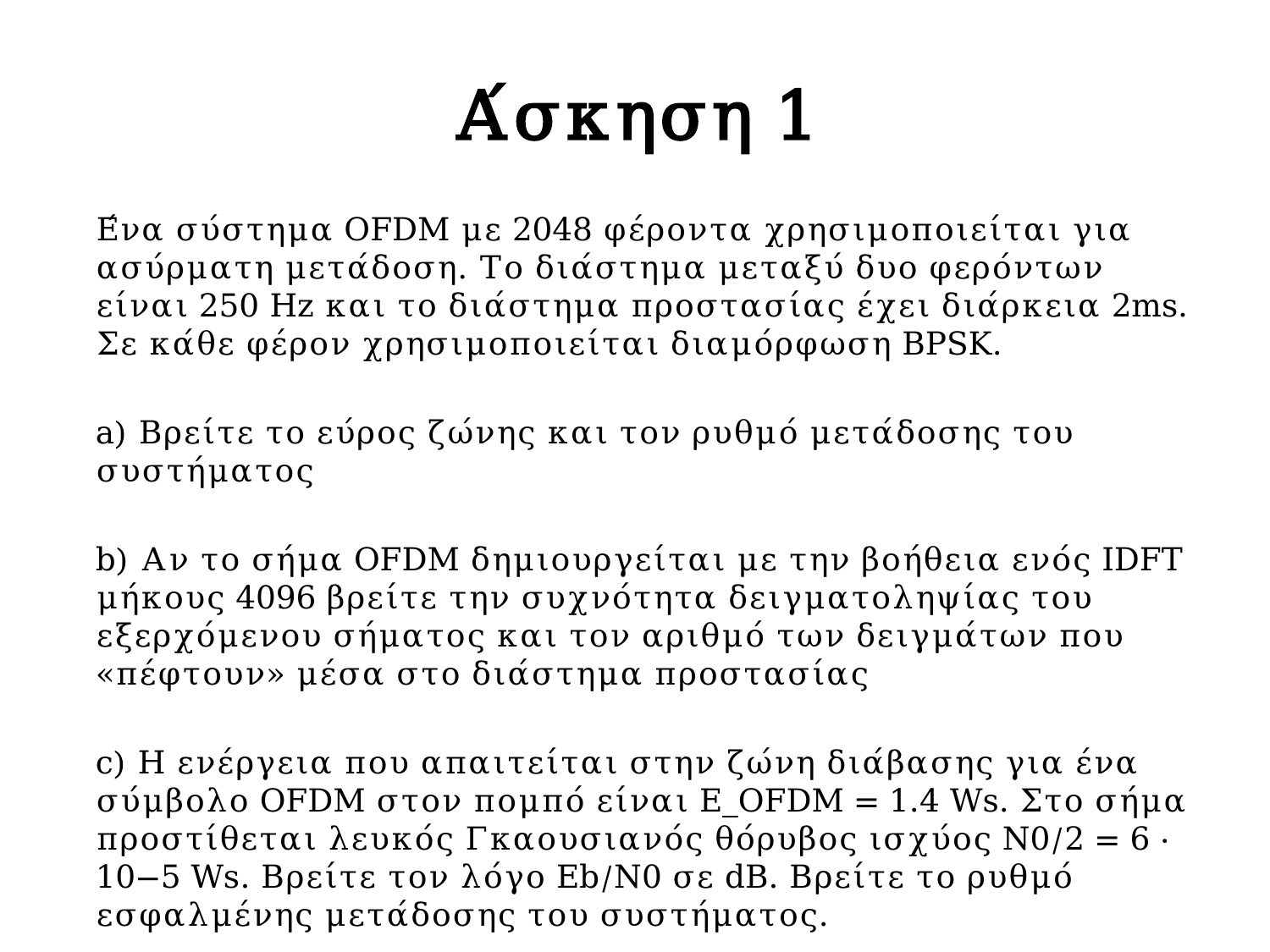

# Άσκηση 1
Ένα σύστημα OFDM με 2048 φέροντα χρησιμοποιείται για ασύρματη μετάδοση. Το διάστημα μεταξύ δυο φερόντων είναι 250 Hz και το διάστημα προστασίας έχει διάρκεια 2ms. Σε κάθε φέρον χρησιμοποιείται διαμόρφωση BPSK.

a) Βρείτε το εύρος ζώνης και τον ρυθμό μετάδοσης του συστήματος

b) Αν το σήμα OFDM δημιουργείται με την βοήθεια ενός IDFT μήκους 4096 βρείτε την συχνότητα δειγματοληψίας του εξερχόμενου σήματος και τον αριθμό των δειγμάτων που «πέφτουν» μέσα στο διάστημα προστασίας

c) Η ενέργεια που απαιτείται στην ζώνη διάβασης για ένα σύμβολο OFDM στον πομπό είναι E_OFDM = 1.4 Ws. Στο σήμα προστίθεται λευκός Γκαουσιανός θόρυβος ισχύος N0/2 = 6 · 10−5 Ws. Βρείτε τον λόγο Eb/N0 σε dB. Βρείτε το ρυθμό εσφαλμένης μετάδοσης του συστήματος.